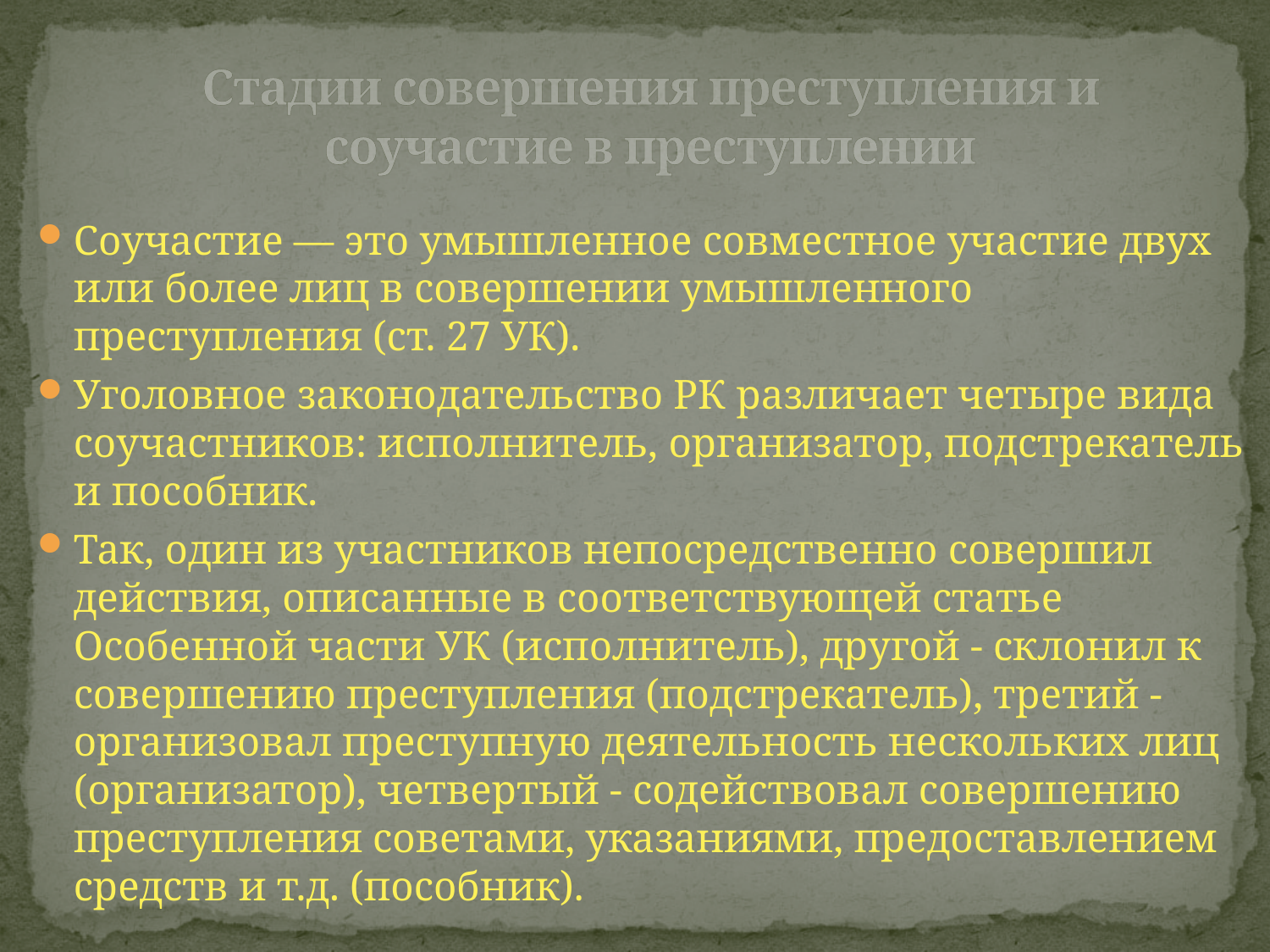

Стадии совершения преступления и соучастие в преступлении
Соучастие — это умышленное совместное участие двух или более лиц в совершении умышленного преступления (ст. 27 УК).
Уголовное законодательство РК различает четыре вида соучастников: исполнитель, организатор, подстрекатель и пособник.
Так, один из участников непосредственно совершил действия, описанные в соответствующей статье Особенной части УК (исполнитель), другой - склонил к совершению преступления (подстрекатель), третий - организовал преступную деятельность нескольких лиц (организатор), четвертый - содействовал совершению преступления советами, указаниями, предоставлением средств и т.д. (пособник).